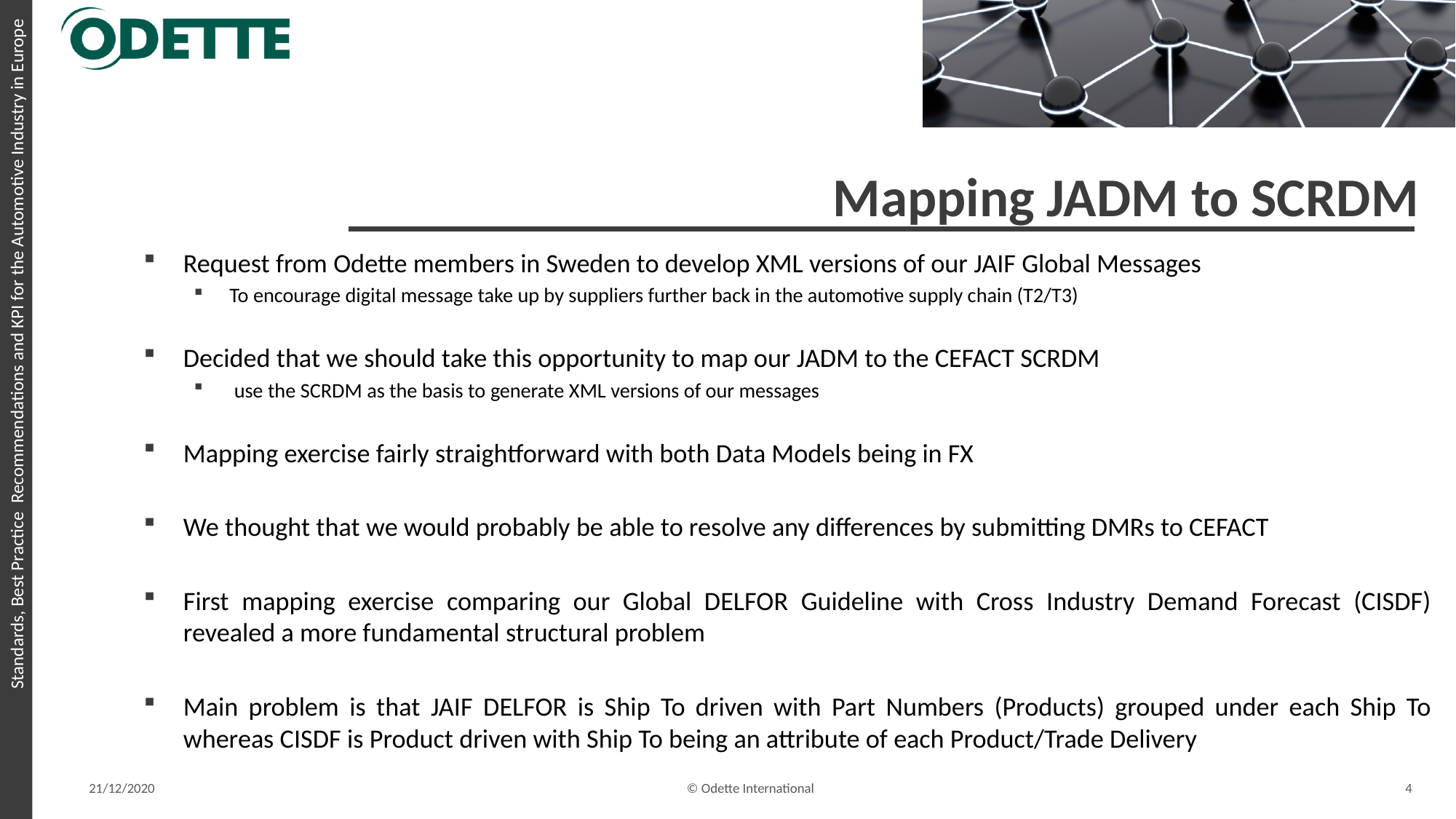

# Mapping JADM to SCRDM
Request from Odette members in Sweden to develop XML versions of our JAIF Global Messages
To encourage digital message take up by suppliers further back in the automotive supply chain (T2/T3)

Decided that we should take this opportunity to map our JADM to the CEFACT SCRDM
 use the SCRDM as the basis to generate XML versions of our messages

Mapping exercise fairly straightforward with both Data Models being in FX

We thought that we would probably be able to resolve any differences by submitting DMRs to CEFACT

First mapping exercise comparing our Global DELFOR Guideline with Cross Industry Demand Forecast (CISDF) revealed a more fundamental structural problem

Main problem is that JAIF DELFOR is Ship To driven with Part Numbers (Products) grouped under each Ship To whereas CISDF is Product driven with Ship To being an attribute of each Product/Trade Delivery